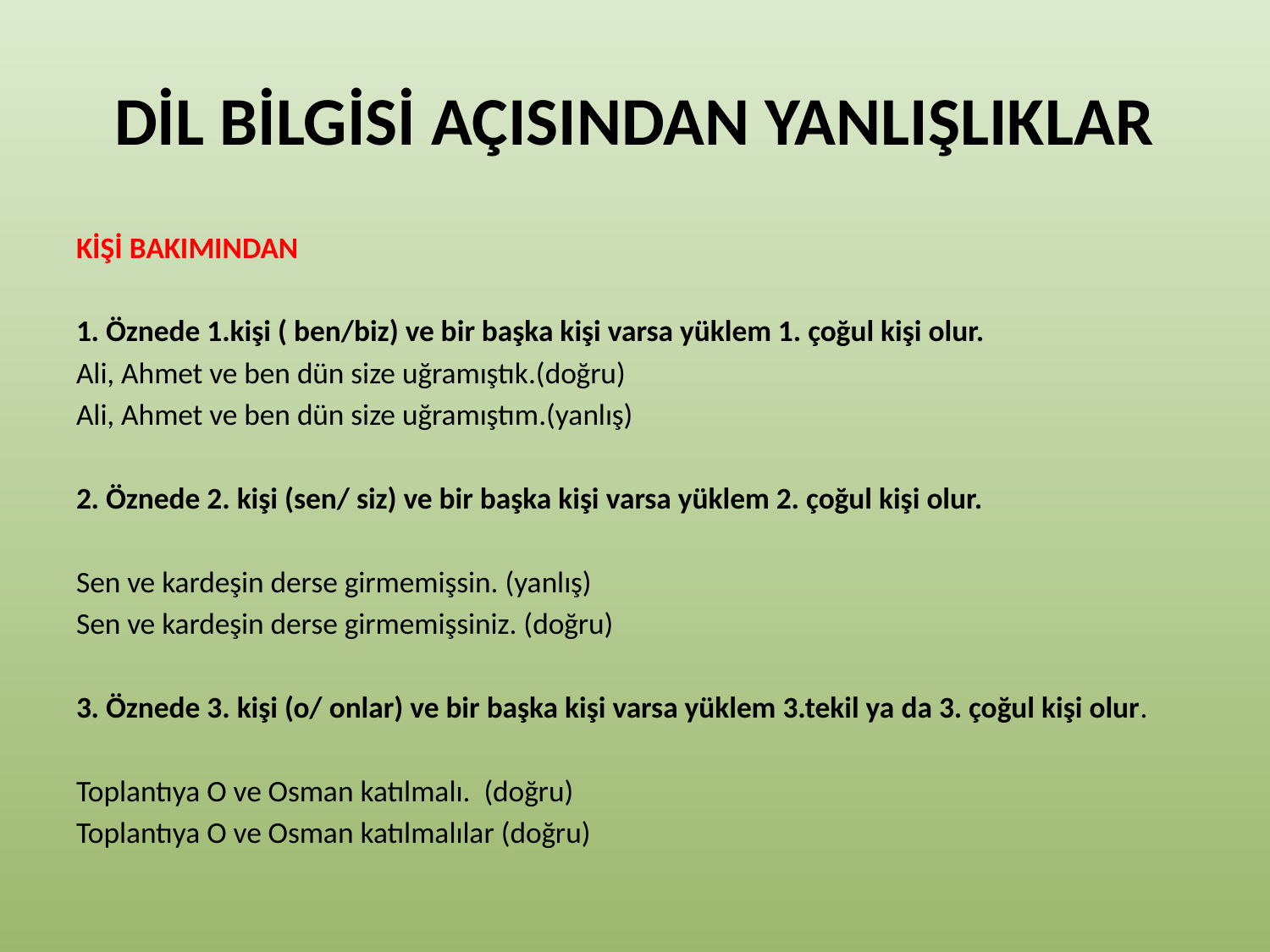

# DİL BİLGİSİ AÇISINDAN YANLIŞLIKLAR
KİŞİ BAKIMINDAN

1. Öznede 1.kişi ( ben/biz) ve bir başka kişi varsa yüklem 1. çoğul kişi olur.
Ali, Ahmet ve ben dün size uğramıştık.(doğru)
Ali, Ahmet ve ben dün size uğramıştım.(yanlış)

2. Öznede 2. kişi (sen/ siz) ve bir başka kişi varsa yüklem 2. çoğul kişi olur.

Sen ve kardeşin derse girmemişsin. (yanlış)
Sen ve kardeşin derse girmemişsiniz. (doğru)

3. Öznede 3. kişi (o/ onlar) ve bir başka kişi varsa yüklem 3.tekil ya da 3. çoğul kişi olur.

Toplantıya O ve Osman katılmalı.  (doğru)
Toplantıya O ve Osman katılmalılar (doğru)